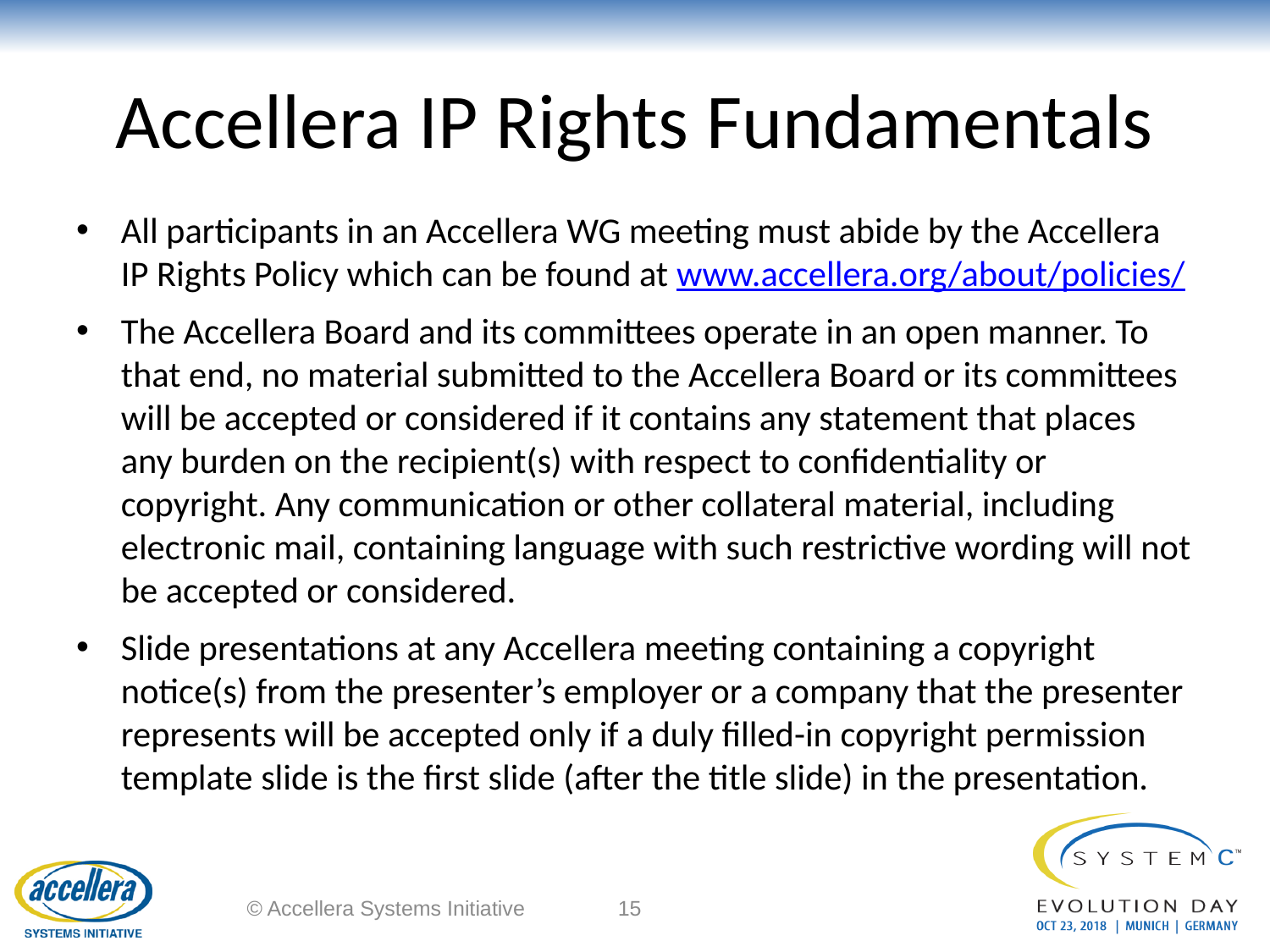

# Accellera IP Rights Fundamentals
All participants in an Accellera WG meeting must abide by the Accellera IP Rights Policy which can be found at www.accellera.org/about/policies/
The Accellera Board and its committees operate in an open manner. To that end, no material submitted to the Accellera Board or its committees will be accepted or considered if it contains any statement that places any burden on the recipient(s) with respect to confidentiality or copyright. Any communication or other collateral material, including electronic mail, containing language with such restrictive wording will not be accepted or considered.
Slide presentations at any Accellera meeting containing a copyright notice(s) from the presenter’s employer or a company that the presenter represents will be accepted only if a duly filled-in copyright permission template slide is the first slide (after the title slide) in the presentation.
© Accellera Systems Initiative
15